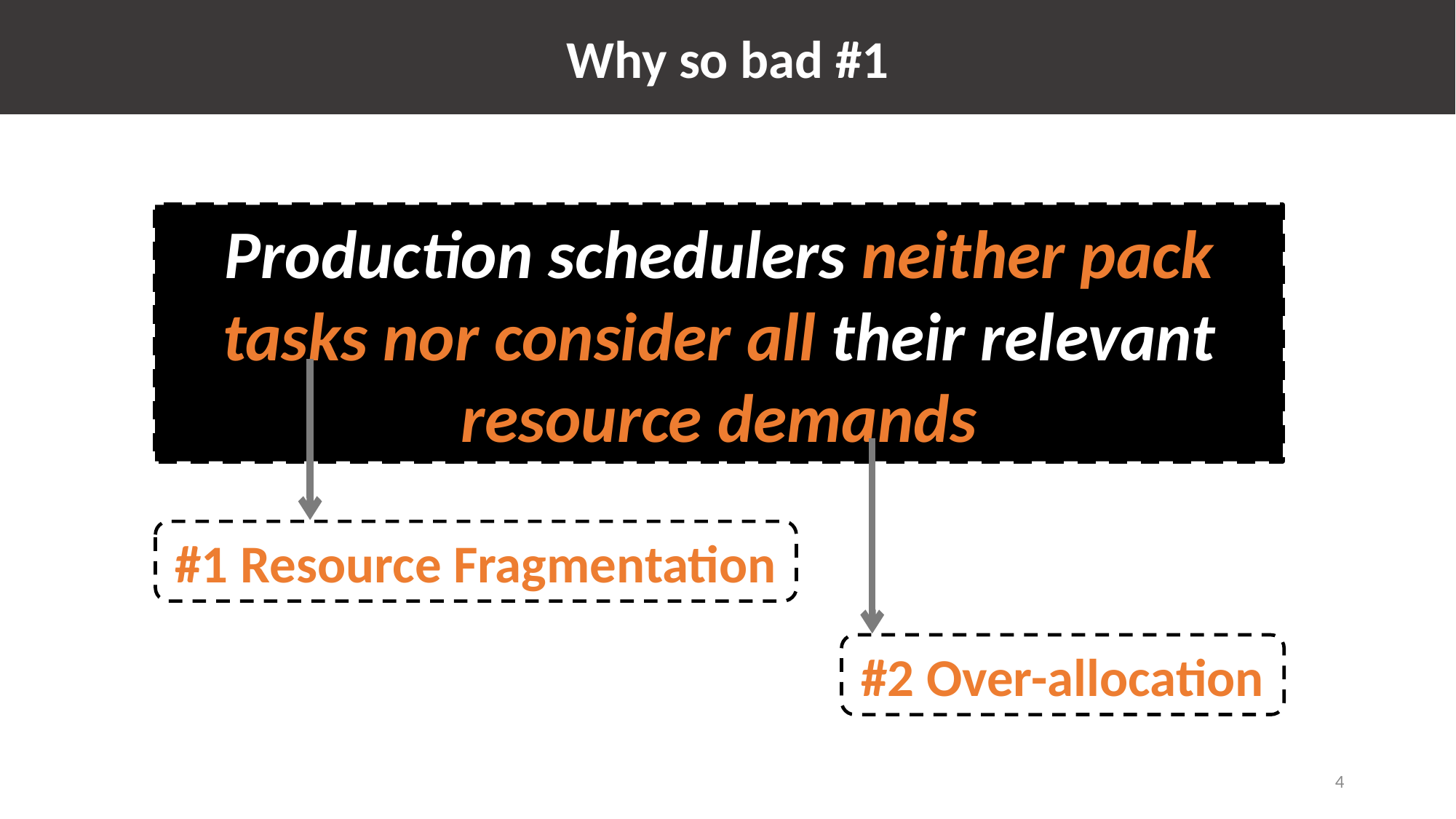

Why so bad #1
Production schedulers neither pack tasks nor consider all their relevant resource demands
#1 Resource Fragmentation
#2 Over-allocation
4